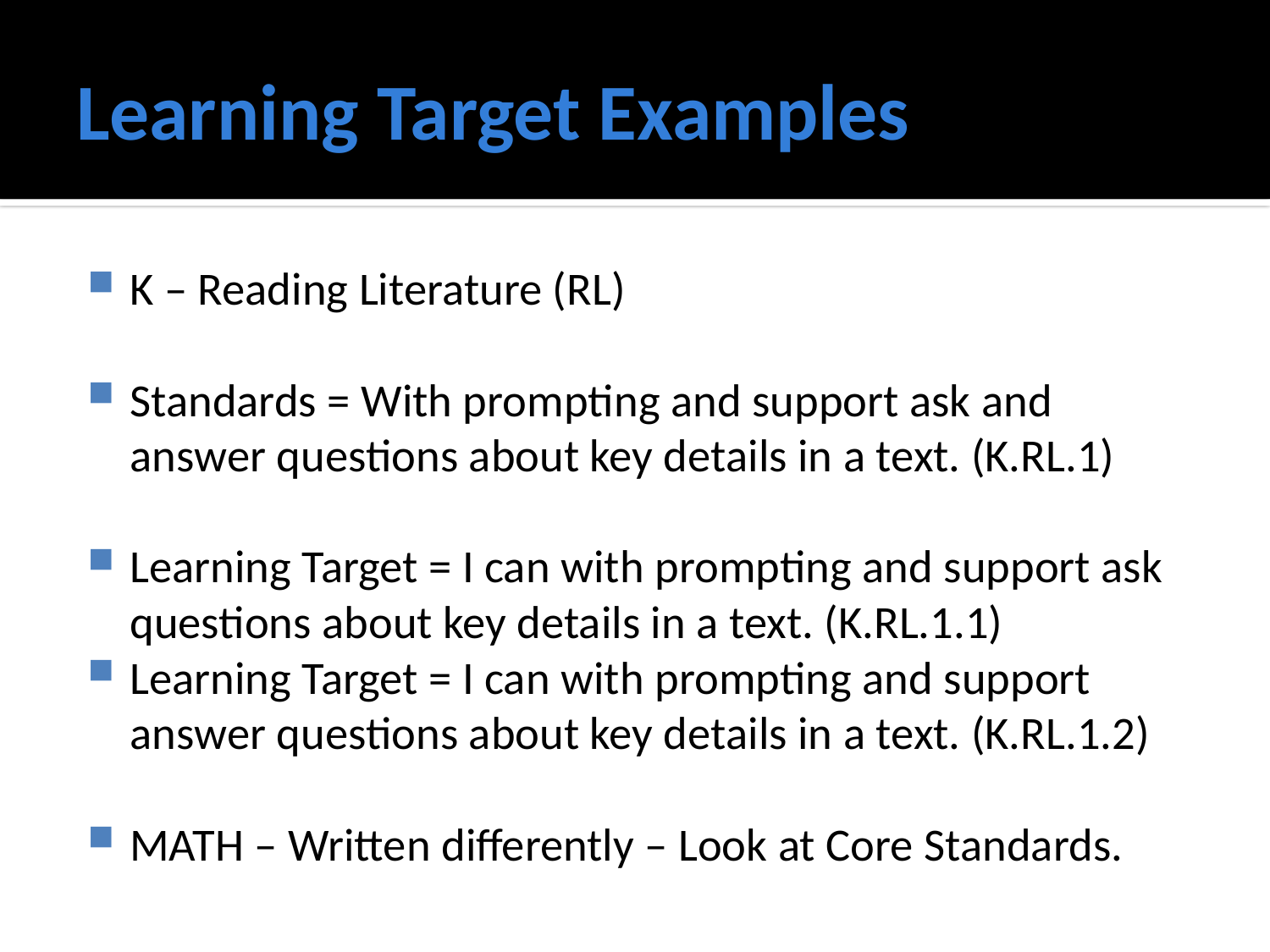

# Learning Target Examples
K – Reading Literature (RL)

Standards = With prompting and support ask and answer questions about key details in a text. (K.RL.1)

Learning Target = I can with prompting and support ask questions about key details in a text. (K.RL.1.1)
Learning Target = I can with prompting and support answer questions about key details in a text. (K.RL.1.2)

MATH – Written differently – Look at Core Standards.